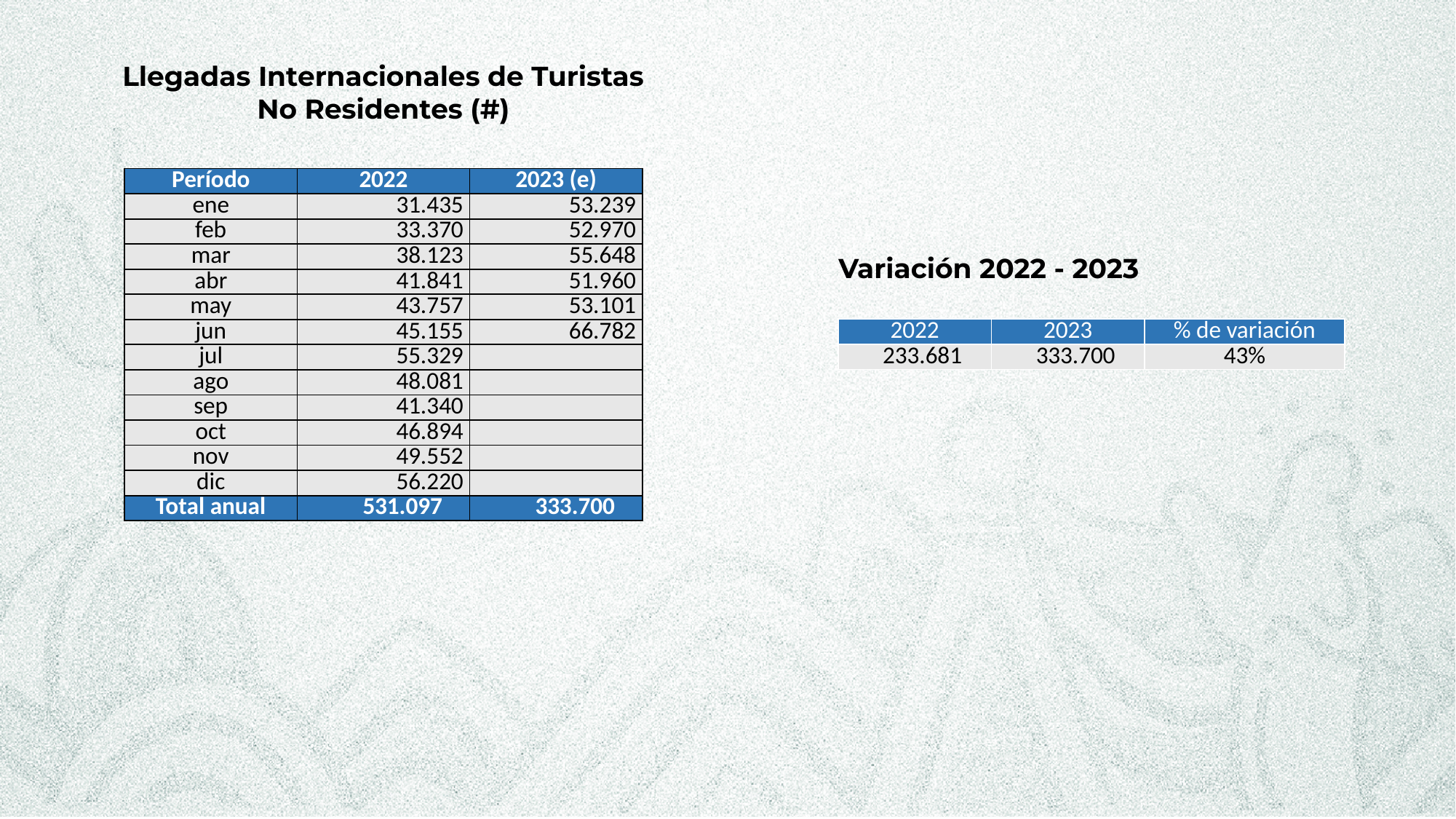

Llegadas Internacionales de Turistas No Residentes (#)
| Período | 2022 | 2023 (e) |
| --- | --- | --- |
| ene | 31.435 | 53.239 |
| feb | 33.370 | 52.970 |
| mar | 38.123 | 55.648 |
| abr | 41.841 | 51.960 |
| may | 43.757 | 53.101 |
| jun | 45.155 | 66.782 |
| jul | 55.329 |  |
| ago | 48.081 |  |
| sep | 41.340 |  |
| oct | 46.894 |  |
| nov | 49.552 |  |
| dic | 56.220 |  |
| Total anual | 531.097 | 333.700 |
Variación 2022 - 2023
| 2022 | 2023 | % de variación |
| --- | --- | --- |
| 233.681 | 333.700 | 43% |